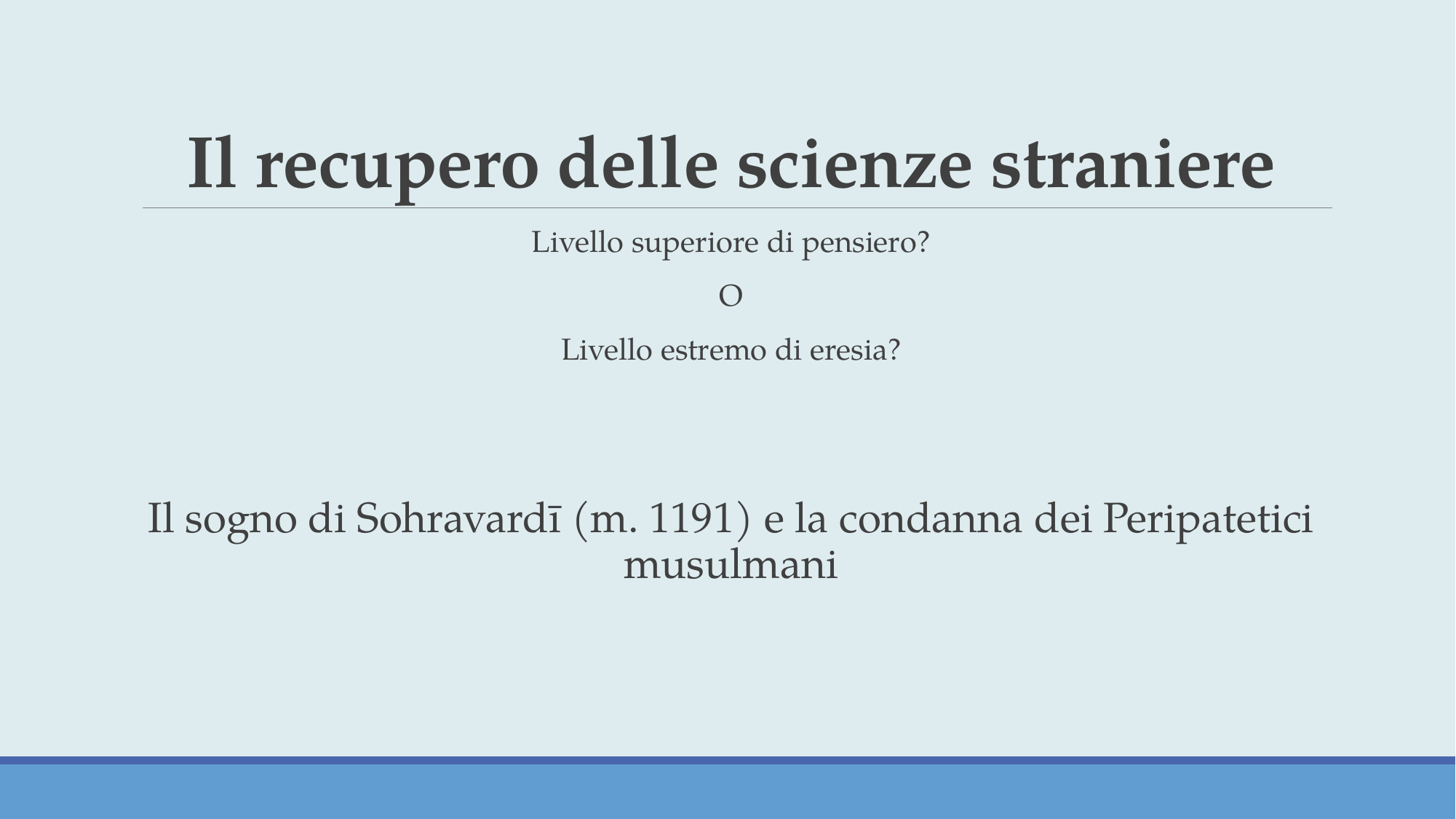

# Il recupero delle scienze straniere
Livello superiore di pensiero?
O
Livello estremo di eresia?

Il sogno di Sohravardī (m. 1191) e la condanna dei Peripatetici musulmani